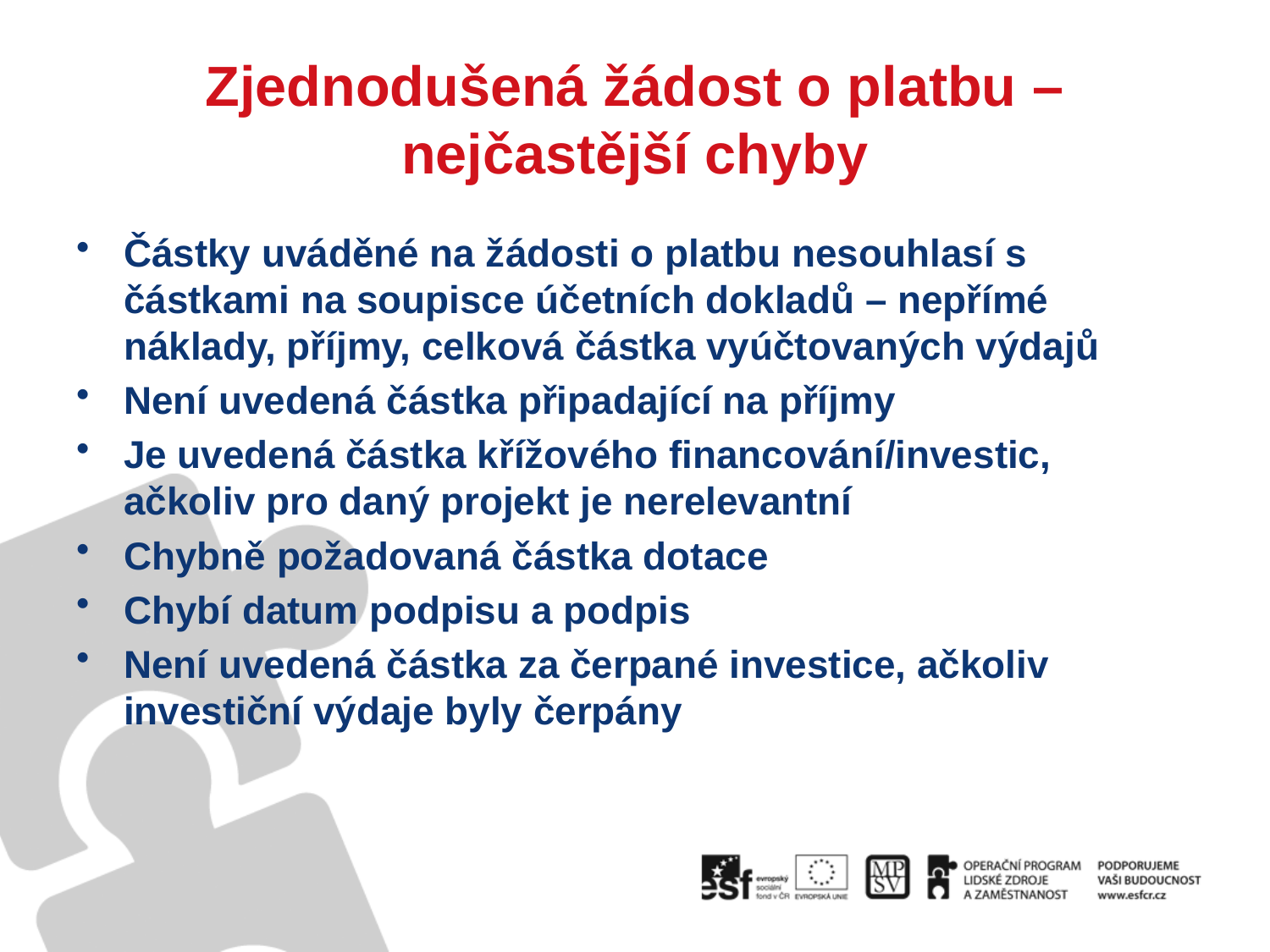

# Zjednodušená žádost o platbu – nejčastější chyby
Částky uváděné na žádosti o platbu nesouhlasí s částkami na soupisce účetních dokladů – nepřímé náklady, příjmy, celková částka vyúčtovaných výdajů
Není uvedená částka připadající na příjmy
Je uvedená částka křížového financování/investic, ačkoliv pro daný projekt je nerelevantní
Chybně požadovaná částka dotace
Chybí datum podpisu a podpis
Není uvedená částka za čerpané investice, ačkoliv investiční výdaje byly čerpány